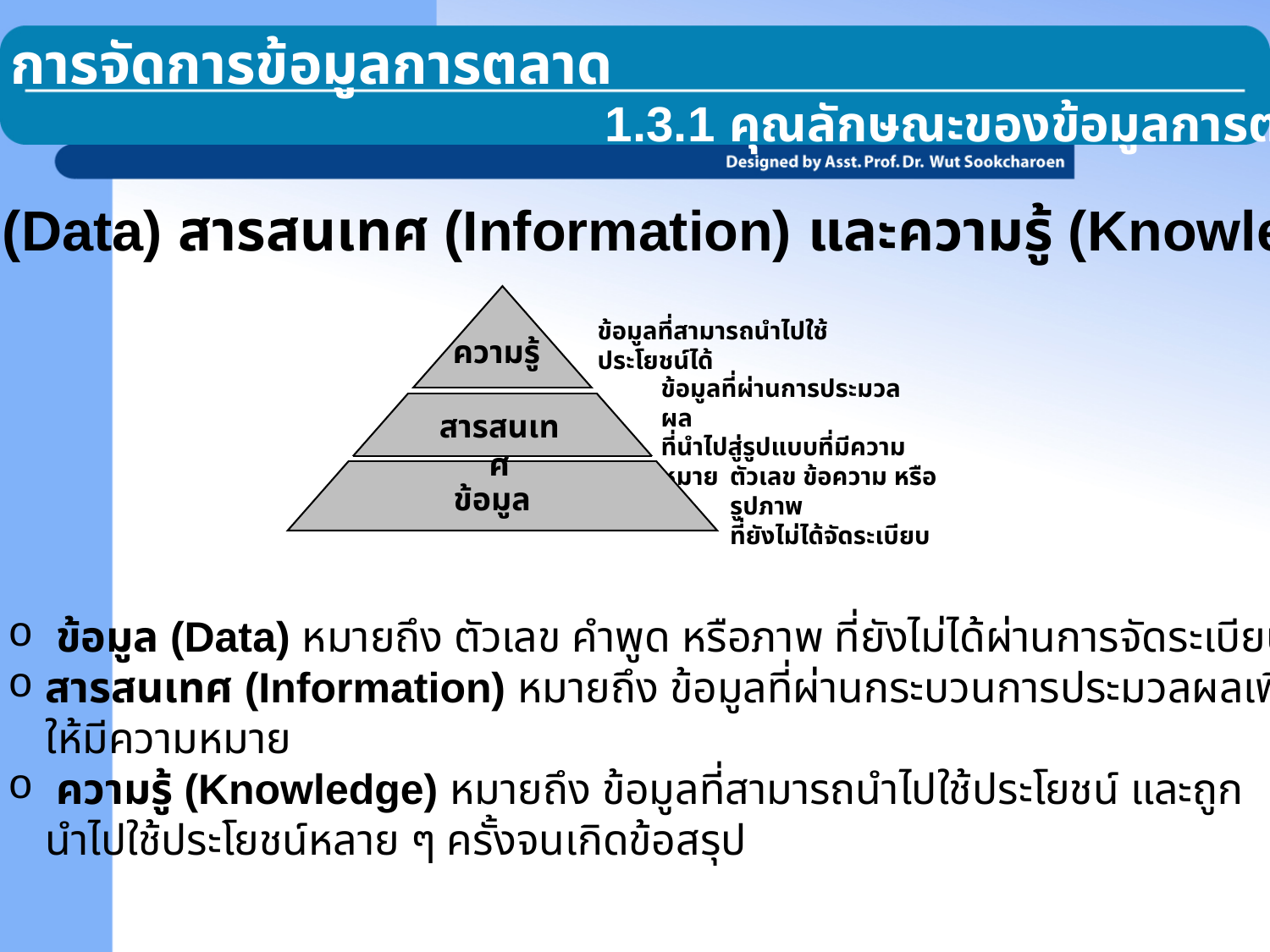

1.3 การจัดการข้อมูลการตลาด
1.3.1 คุณลักษณะของข้อมูลการตลาด
ข้อมูล (Data) สารสนเทศ (Information) และความรู้ (Knowledge)

ข้อมูลที่สามารถนำไปใช้ประโยชน์ได้
ความรู้
ข้อมูลที่ผ่านการประมวลผล
ที่นำไปสู่รูปแบบที่มีความหมาย
สารสนเทศ
ตัวเลข ข้อความ หรือรูปภาพ
ที่ยังไม่ได้จัดระเบียบ
ข้อมูล
 ข้อมูล (Data) หมายถึง ตัวเลข คำพูด หรือภาพ ที่ยังไม่ได้ผ่านการจัดระเบียบ
สารสนเทศ (Information) หมายถึง ข้อมูลที่ผ่านกระบวนการประมวลผลเพื่อทำ
ให้มีความหมาย
 ความรู้ (Knowledge) หมายถึง ข้อมูลที่สามารถนำไปใช้ประโยชน์ และถูก
นำไปใช้ประโยชน์หลาย ๆ ครั้งจนเกิดข้อสรุป